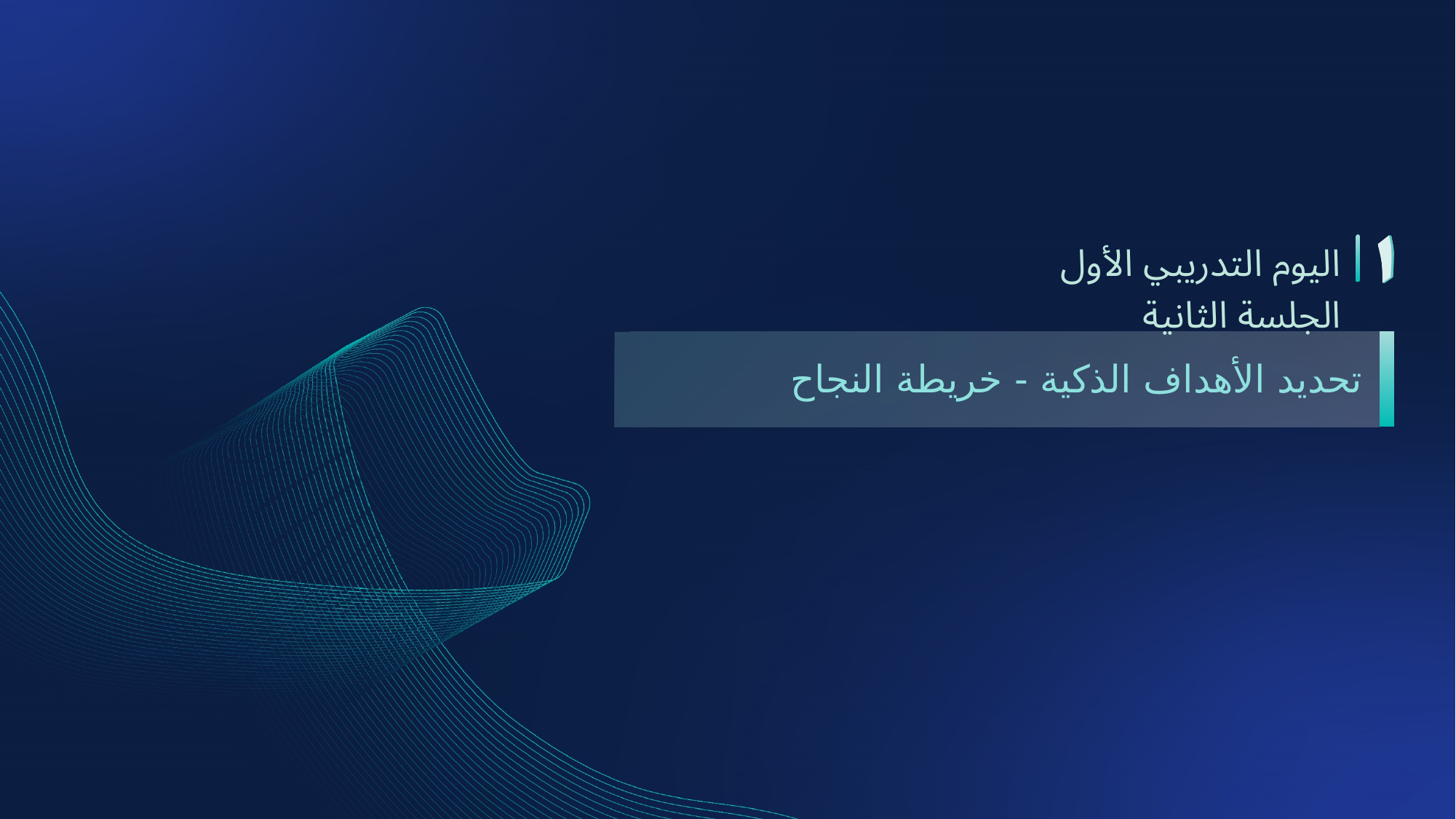

اليوم التدريبي الأول
الجلسة الثانية

تحديد الأهداف الذكية - خريطة النجاح